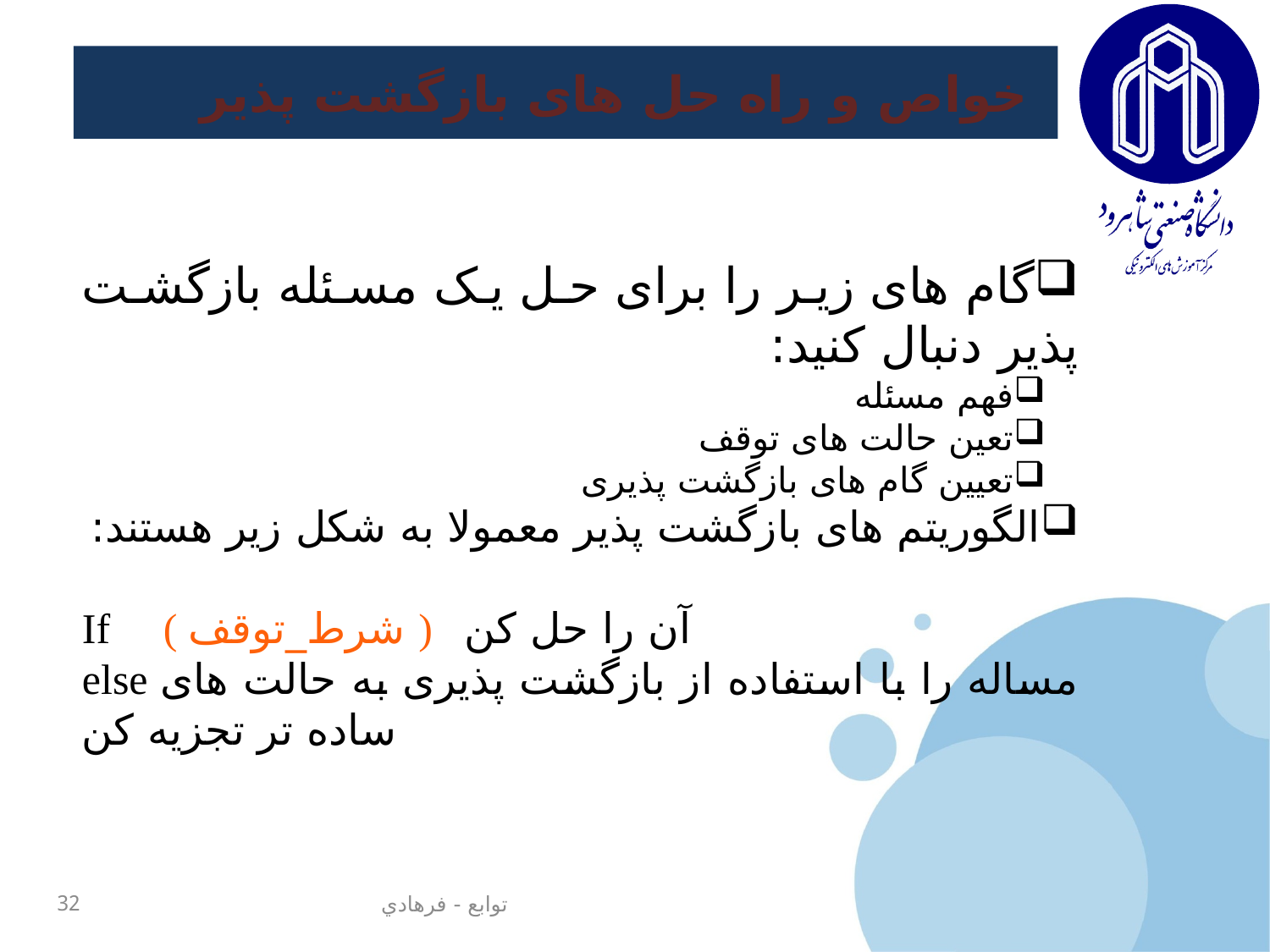

# خواص و راه حل های بازگشت پذیر
گام های زیر را برای حل یک مسئله بازگشت پذیر دنبال کنید:
فهم مسئله
تعین حالت های توقف
تعیین گام های بازگشت پذیری
الگوریتم های بازگشت پذیر معمولا به شکل زیر هستند:

If     ( شرط_توقف )   آن را حل کن
else مساله را با استفاده از بازگشت پذیری به حالت های ساده تر تجزیه کن

32
توابع - فرهادي